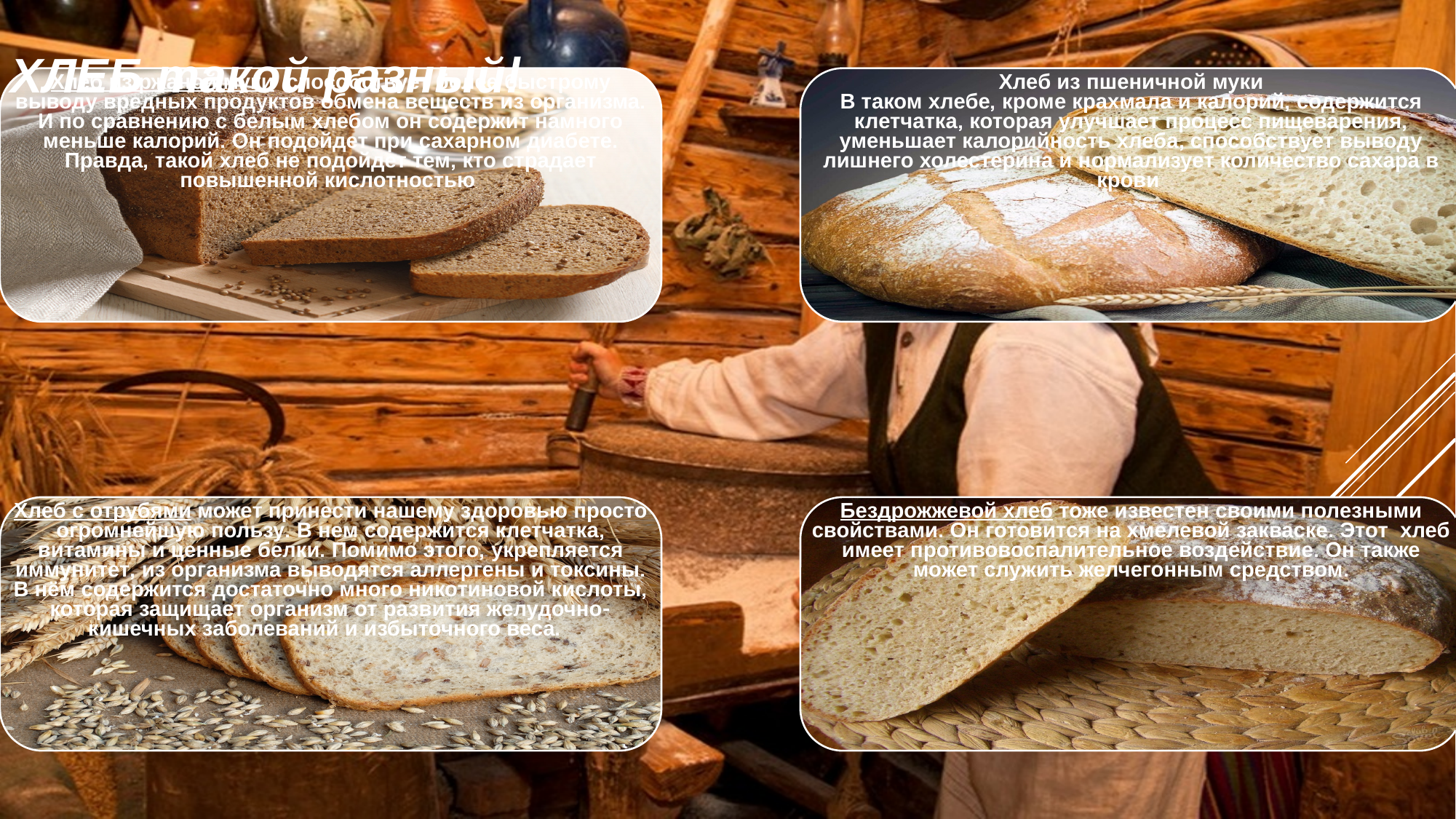

Хлеб из пшеничной муки
В таком хлебе, кроме крахмала и калорий, содержится клетчатка, которая улучшает процесс пищеварения, уменьшает калорийность хлеба, способствует выводу лишнего холестерина и нормализует количество сахара в крови
Хлеб с отрубями может принести нашему здоровью просто огромнейшую пользу. В нем содержится клетчатка, витамины и ценные белки. Помимо этого, укрепляется иммунитет, из организма выводятся аллергены и токсины. В нём содержится достаточно много никотиновой кислоты, которая защищает организм от развития желудочно-кишечных заболеваний и избыточного веса.
Бездрожжевой хлеб тоже известен своими полезными свойствами. Он готовится на хмелевой закваске. Этот  хлеб имеет противовоспалительное воздействие. Он также может служить желчегонным средством.
ХЛЕБ такой разный!